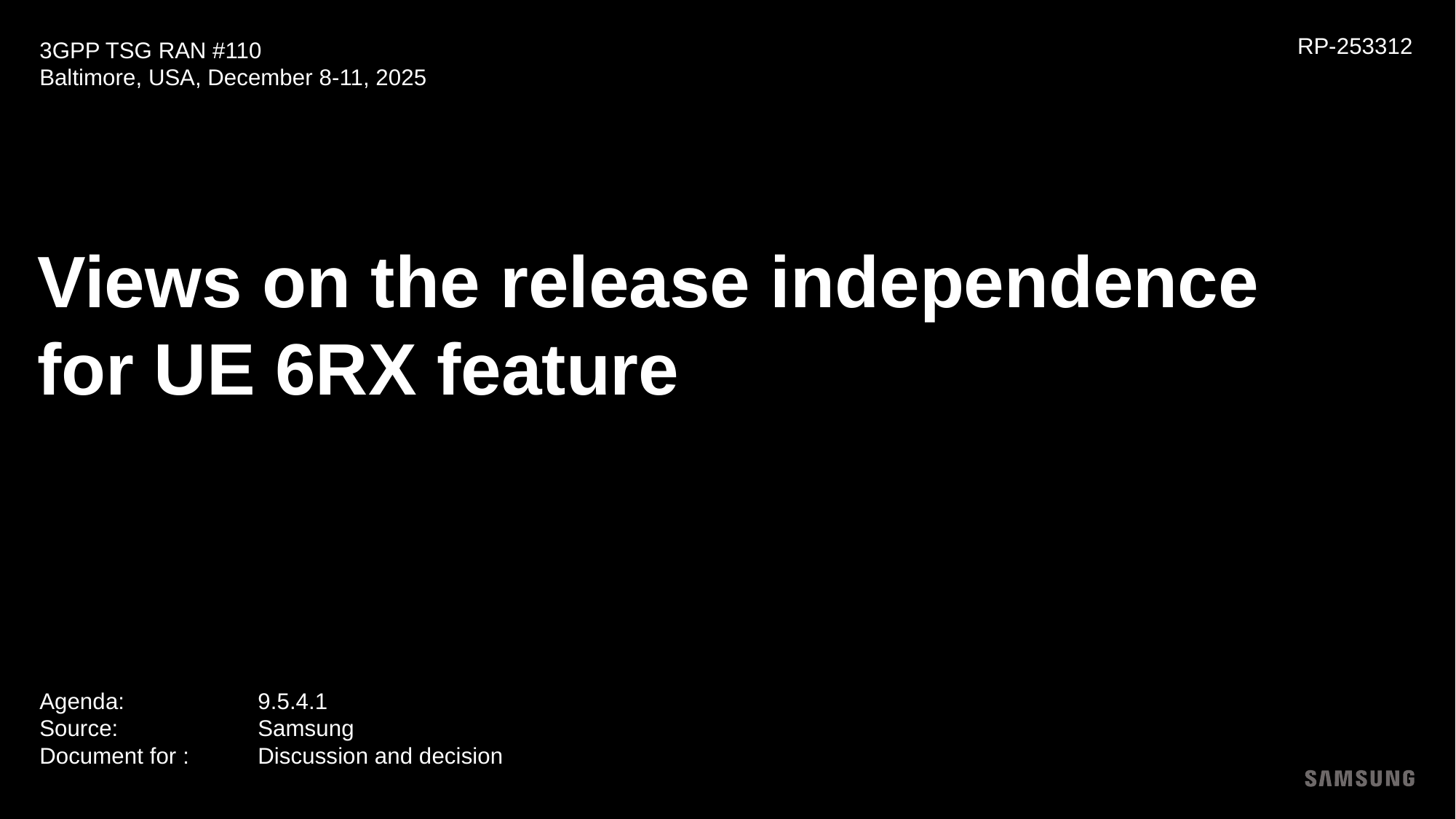

RP-253312
3GPP TSG RAN #110
Baltimore, USA, December 8-11, 2025
Views on the release independence for UE 6RX feature
Agenda: 		9.5.4.1
Source:		Samsung
Document for : 	Discussion and decision